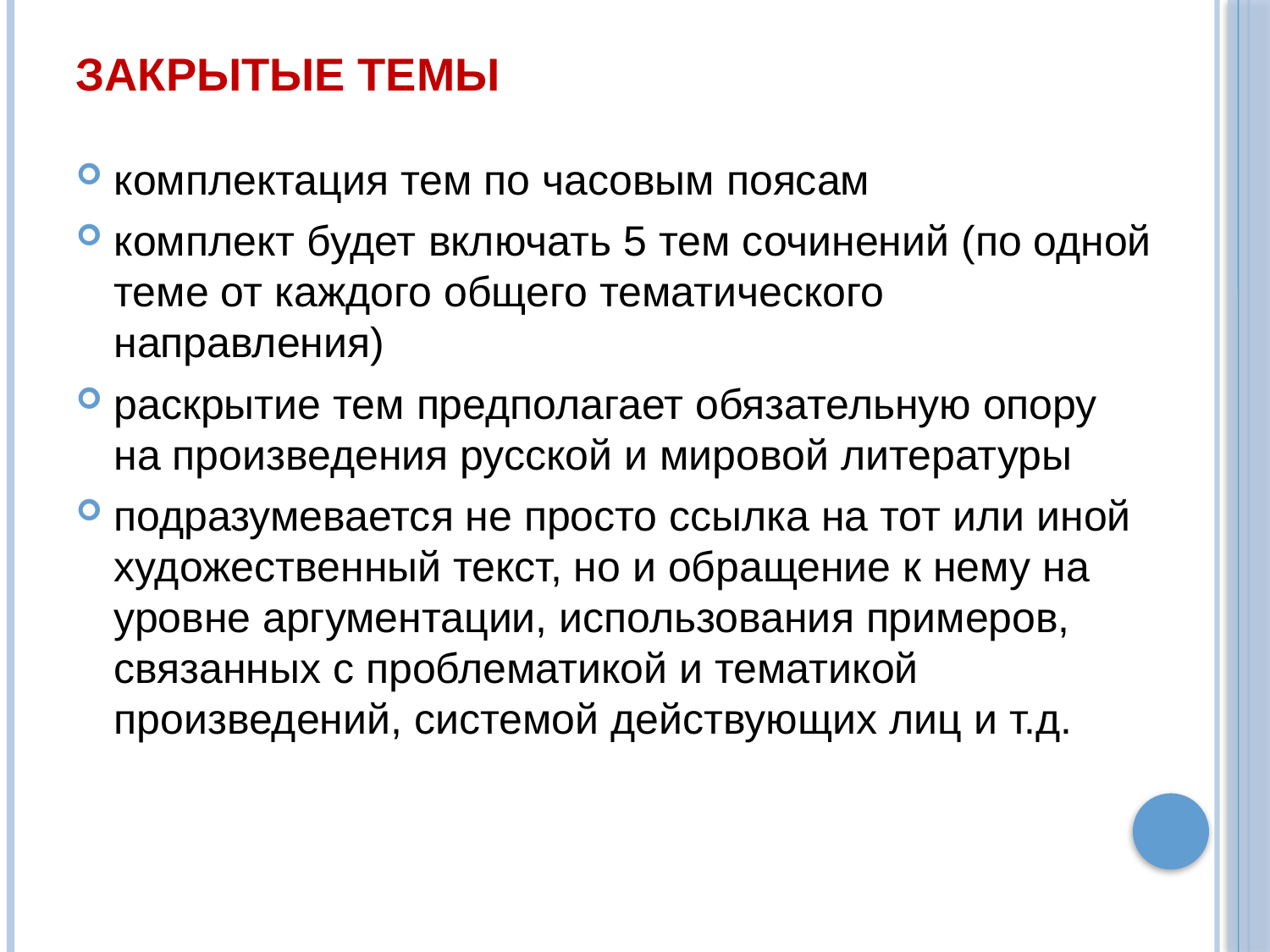

# Закрытые темы
комплектация тем по часовым поясам
комплект будет включать 5 тем сочинений (по одной теме от каждого общего тематического направления)
раскрытие тем предполагает обязательную опору на произведения русской и мировой литературы
подразумевается не просто ссылка на тот или иной художественный текст, но и обращение к нему на уровне аргументации, использования примеров, связанных с проблематикой и тематикой произведений, системой действующих лиц и т.д.